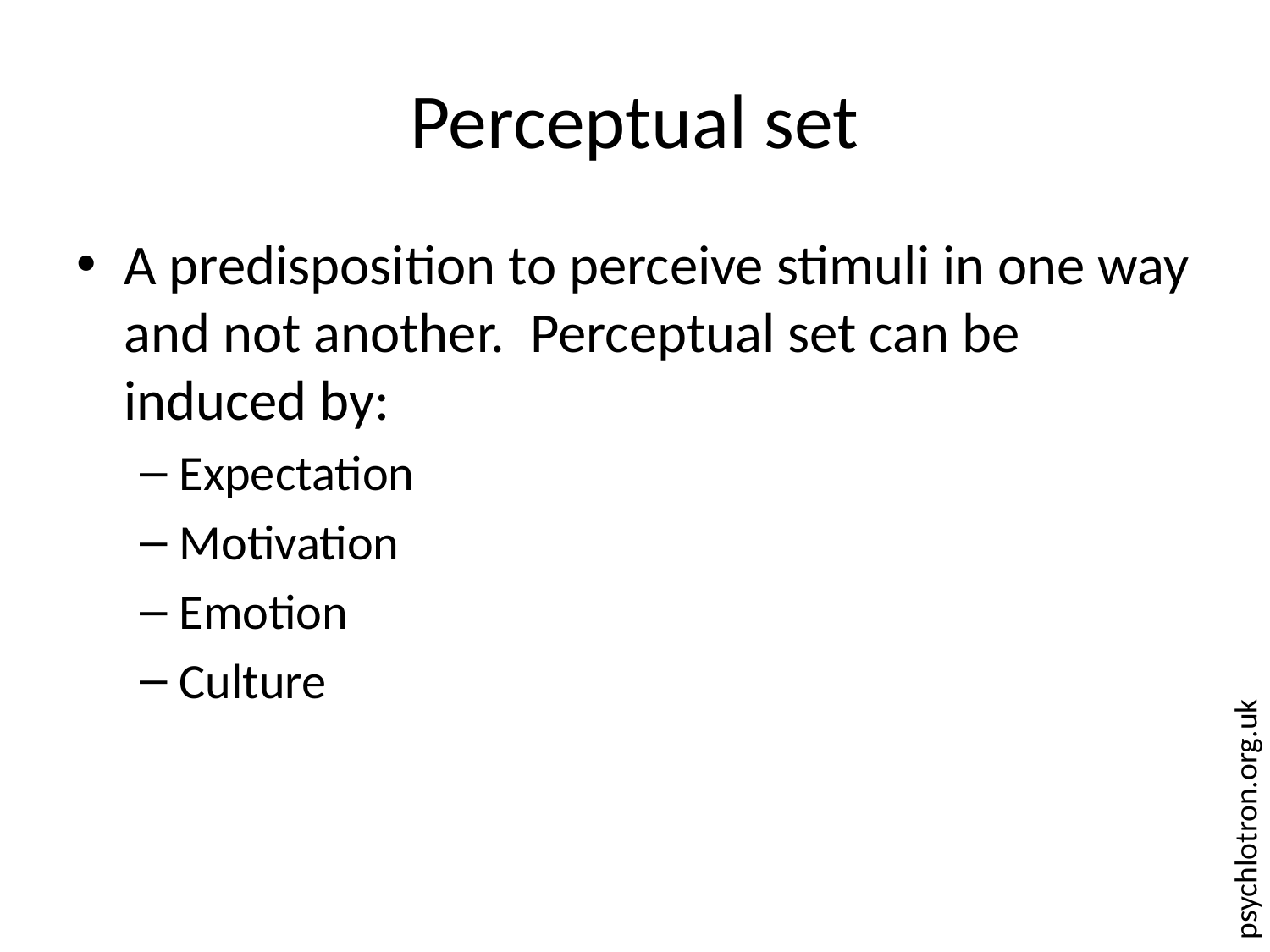

# Perceptual set
A predisposition to perceive stimuli in one way and not another.  Perceptual set can be induced by:
Expectation
Motivation
Emotion
Culture